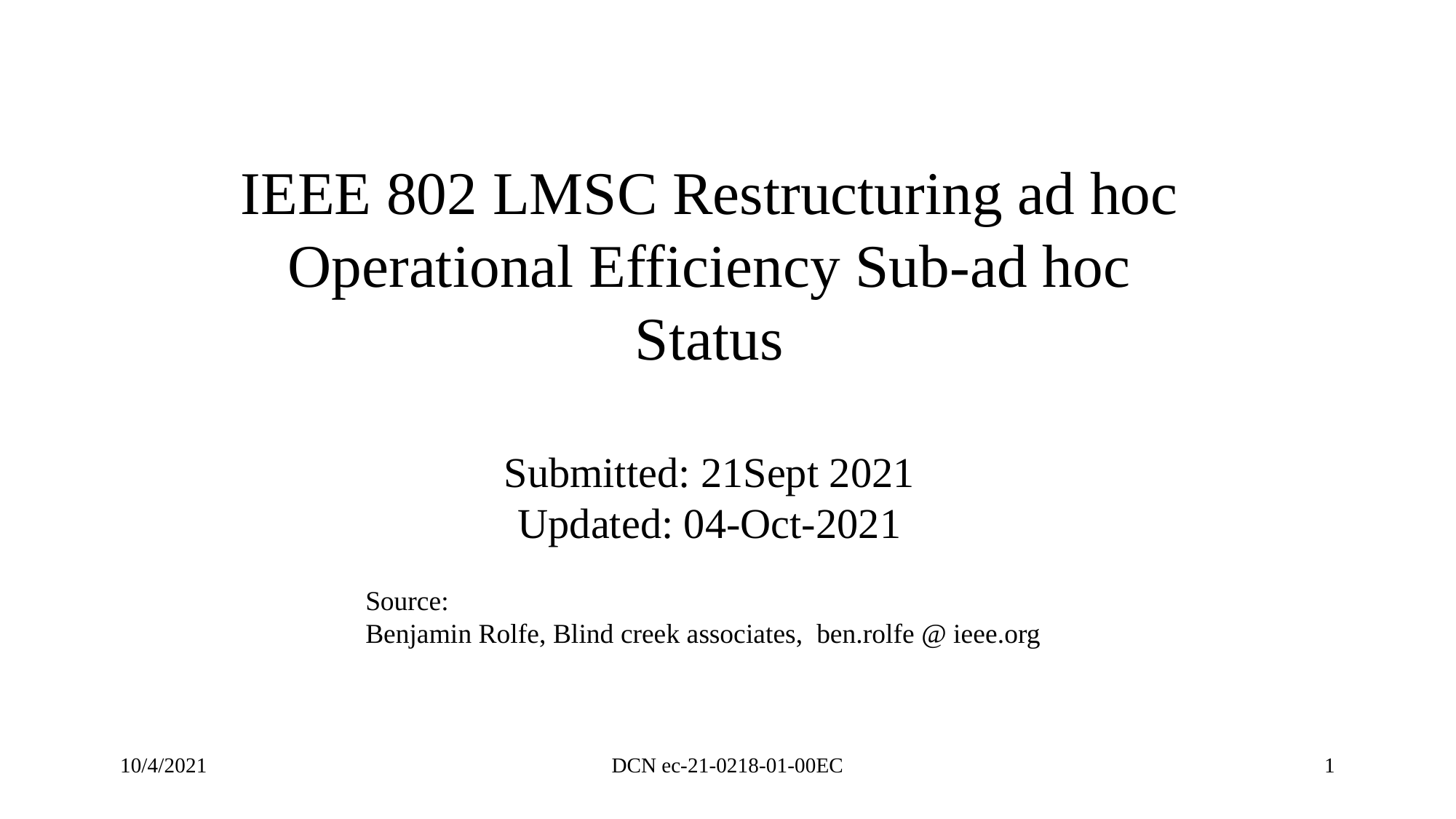

# IEEE 802 LMSC Restructuring ad hoc Operational Efficiency Sub-ad hoc Status Submitted: 21Sept 2021 Updated: 04-Oct-2021
Source:
Benjamin Rolfe, Blind creek associates,  ben.rolfe @ ieee.org
10/4/2021
DCN ec-21-0218-01-00EC
1